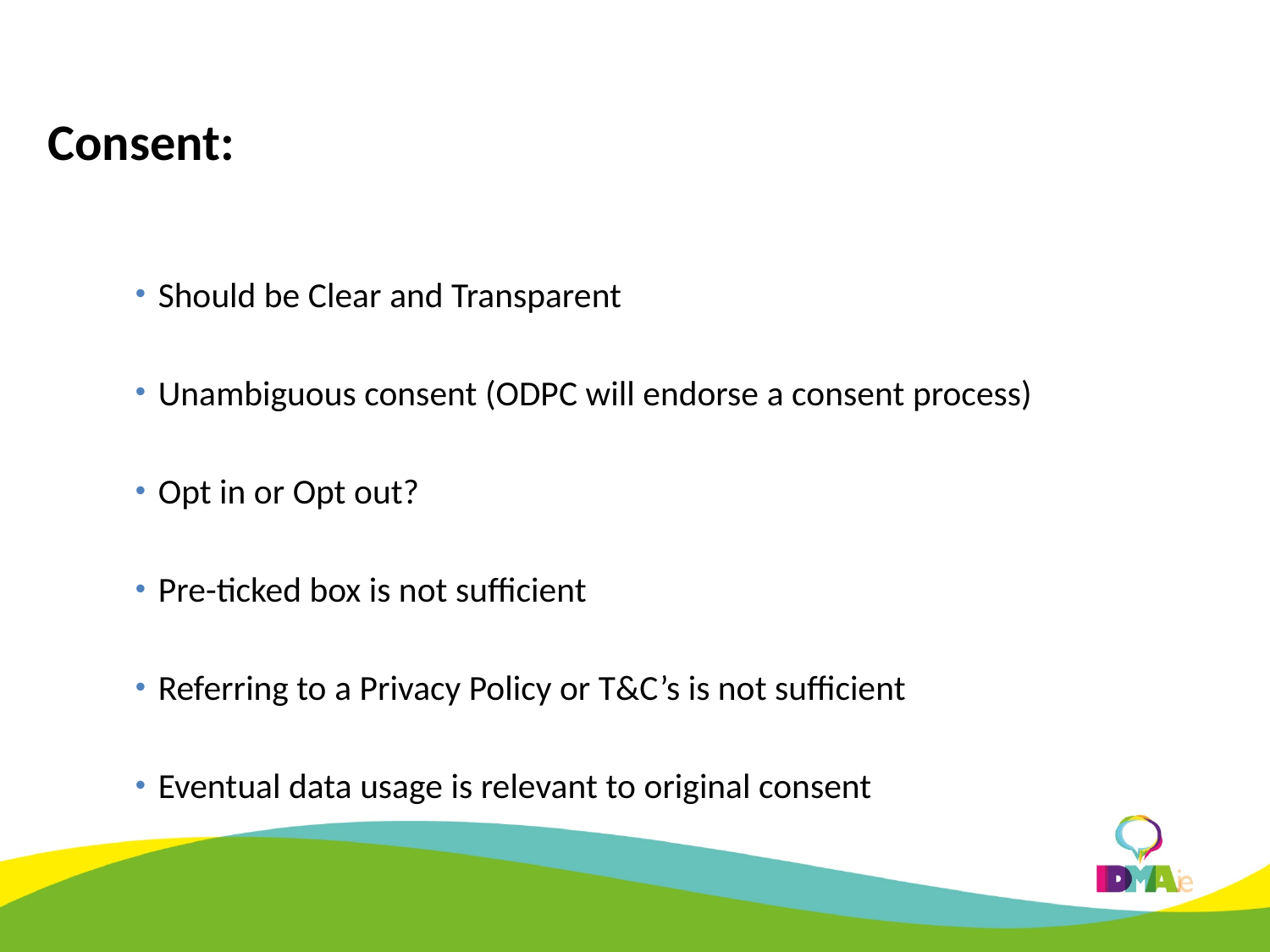

Consent:

Should be Clear and Transparent

Unambiguous consent (ODPC will endorse a consent process)

Opt in or Opt out?

Pre-ticked box is not sufficient

Referring to a Privacy Policy or T&C’s is not sufficient

Eventual data usage is relevant to original consent